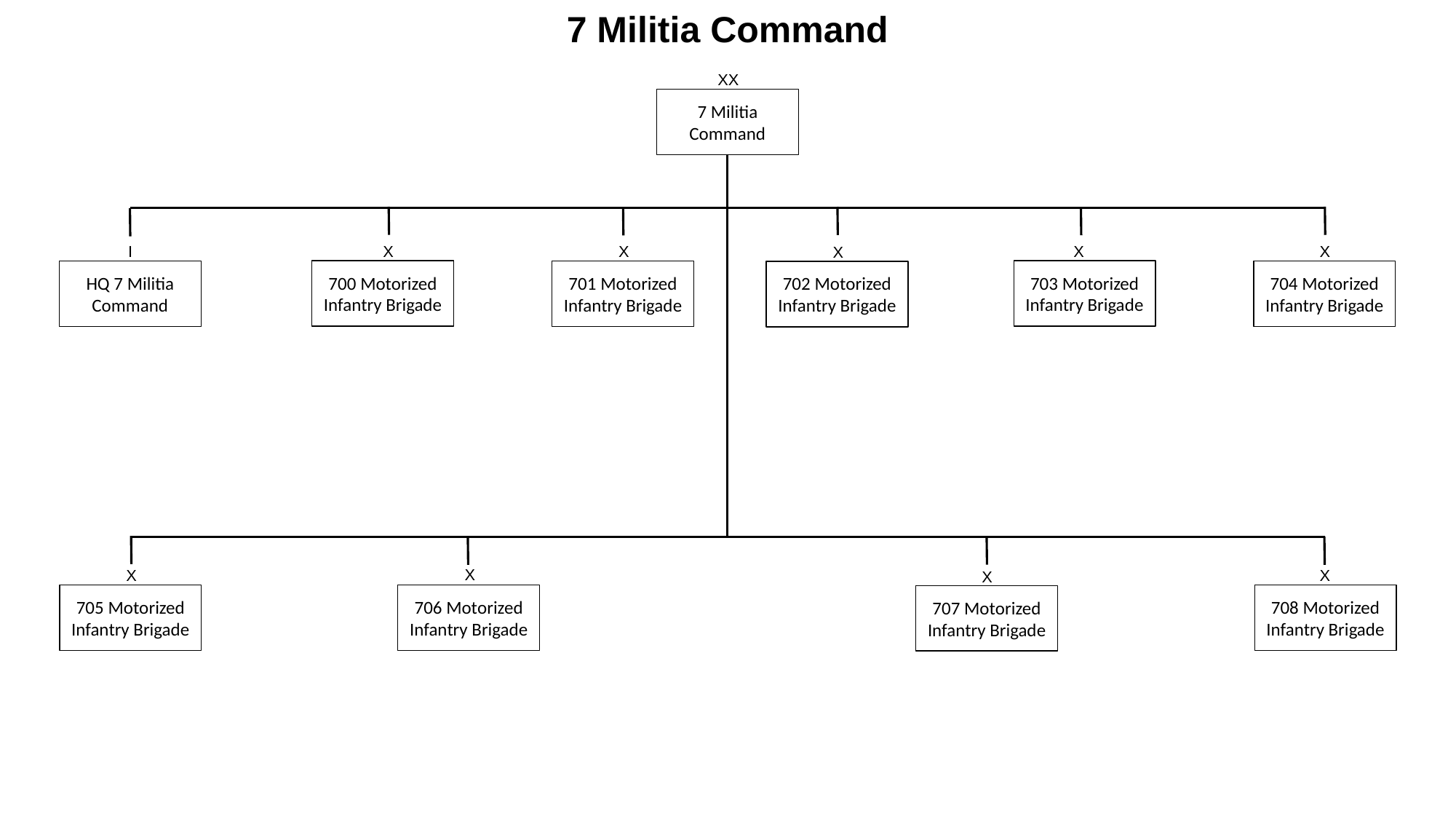

# 7 Militia Command
XX
7 Militia
Command
X
X
I
X
X
X
700 Motorized
Infantry Brigade
703 Motorized
Infantry Brigade
HQ 7 Militia
Command
701 Motorized
Infantry Brigade
704 Motorized
Infantry Brigade
702 Motorized
Infantry Brigade
X
X
X
X
706 Motorized
Infantry Brigade
705 Motorized
Infantry Brigade
708 Motorized
Infantry Brigade
707 Motorized
Infantry Brigade